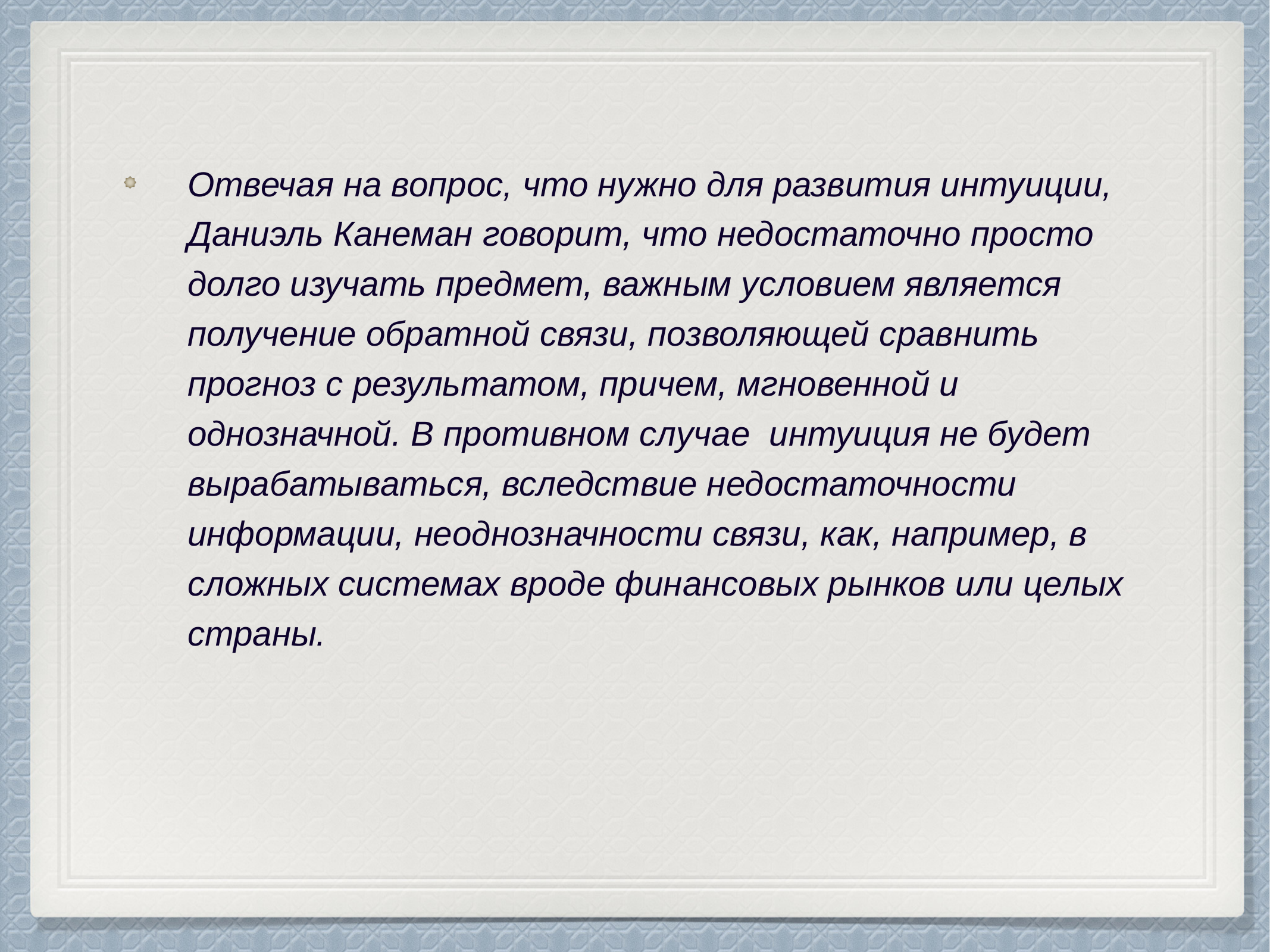

Отвечая на вопрос, что нужно для развития интуиции, Даниэль Канеман говорит, что недостаточно просто долго изучать предмет, важным условием является получение обратной связи, позволяющей сравнить прогноз с результатом, причем, мгновенной и однозначной. В противном случае  интуиция не будет вырабатываться, вследствие недостаточности информации, неоднозначности связи, как, например, в сложных системах вроде финансовых рынков или целых страны.